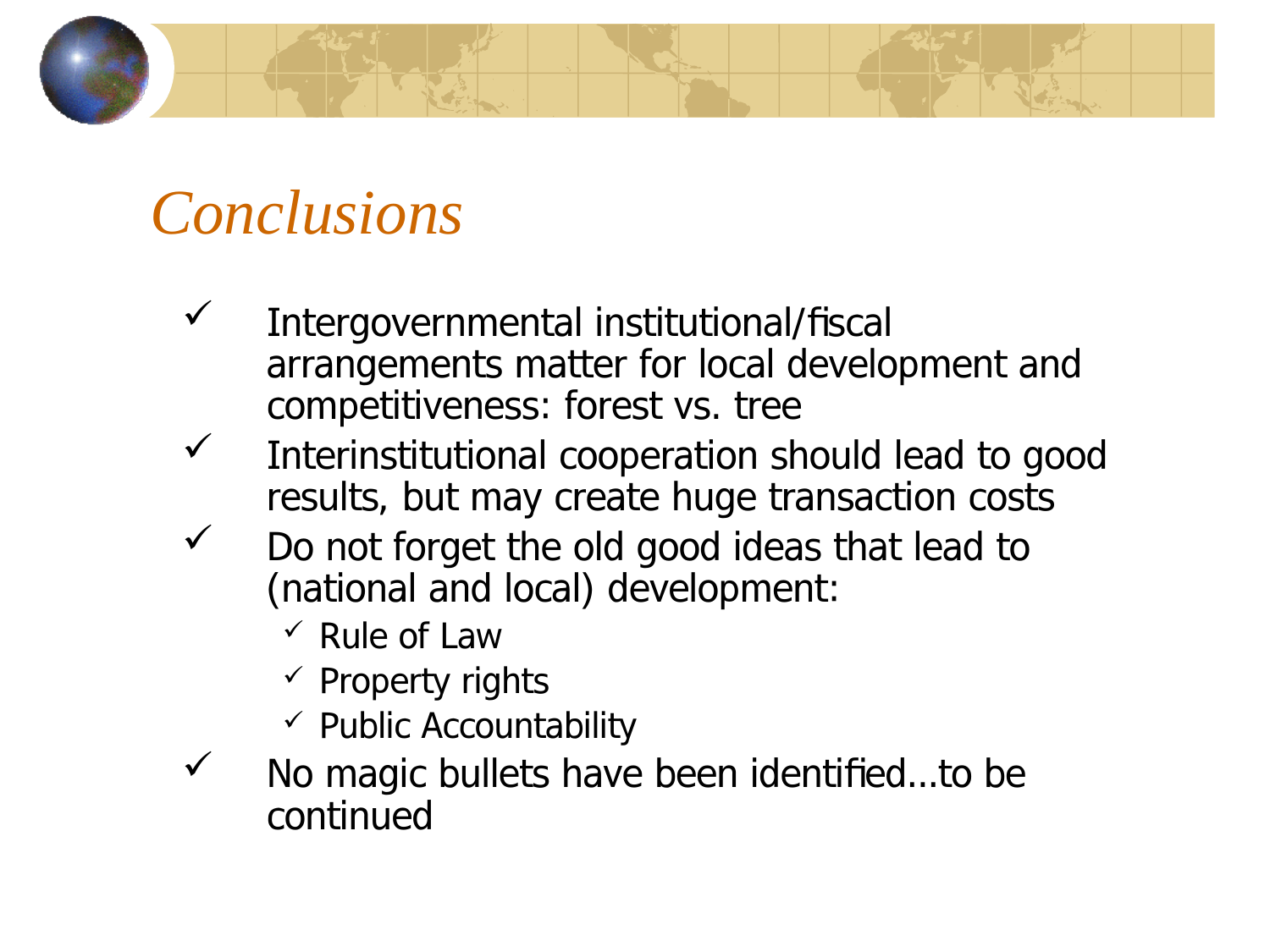

# Conclusions
Intergovernmental institutional/fiscal arrangements matter for local development and competitiveness: forest vs. tree
Interinstitutional cooperation should lead to good results, but may create huge transaction costs
Do not forget the old good ideas that lead to (national and local) development:
Rule of Law
Property rights
Public Accountability
No magic bullets have been identified…to be continued